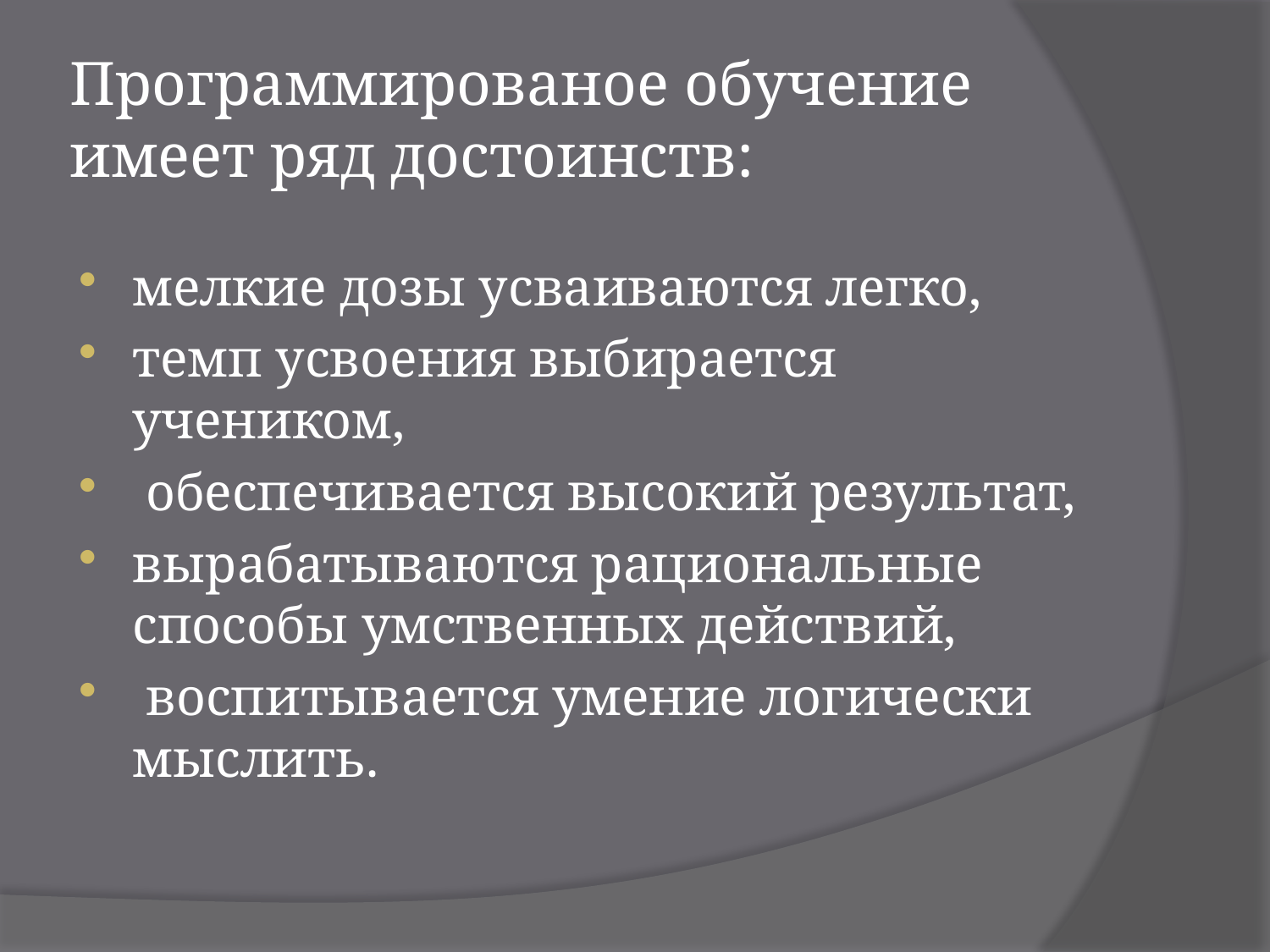

# Программированое обучение имеет ряд достоинств:
мелкие дозы усваиваются легко,
темп усвоения выбирается учеником,
 обеспечивается высокий результат,
вырабатываются рациональные способы умственных действий,
 воспитывается умение логически мыслить.